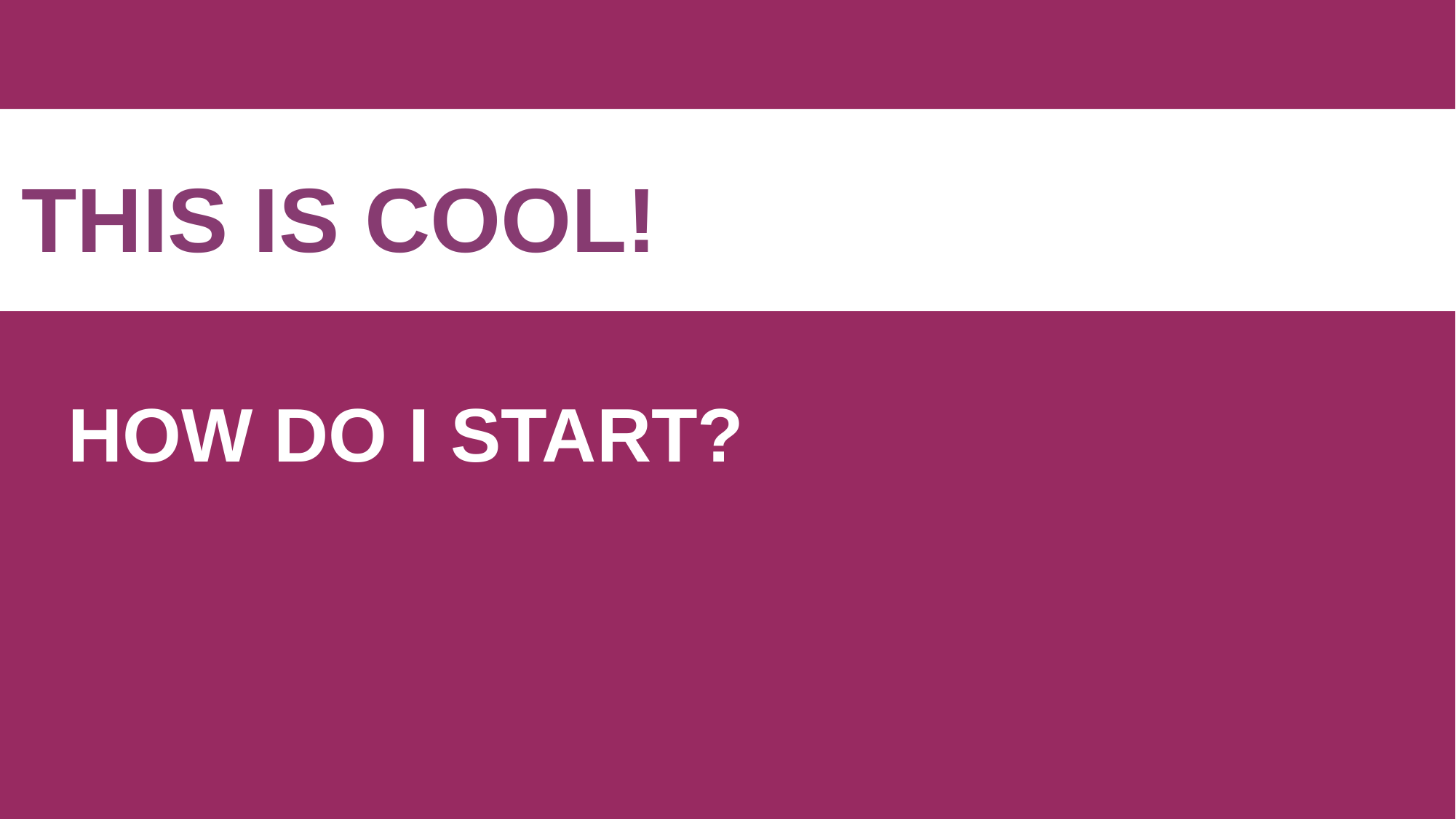

# THIS IS COOL!
HOW DO I START?